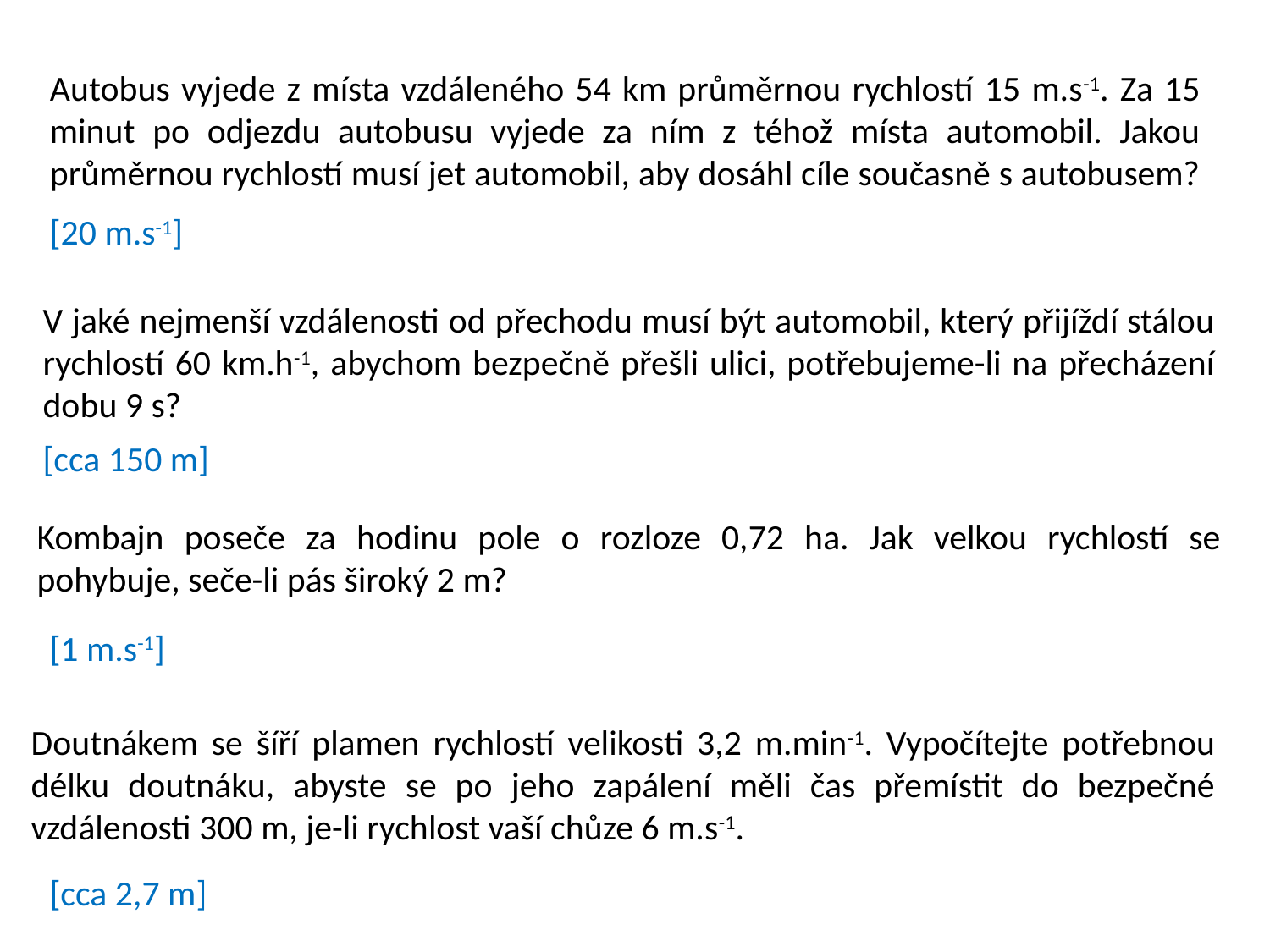

Autobus vyjede z místa vzdáleného 54 km průměrnou rychlostí 15 m.s-1. Za 15 minut po odjezdu autobusu vyjede za ním z téhož místa automobil. Jakou průměrnou rychlostí musí jet automobil, aby dosáhl cíle současně s autobusem?
[20 m.s-1]
V jaké nejmenší vzdálenosti od přechodu musí být automobil, který přijíždí stálou rychlostí 60 km.h-1, abychom bezpečně přešli ulici, potřebujeme-li na přecházení dobu 9 s?
[cca 150 m]
Kombajn poseče za hodinu pole o rozloze 0,72 ha. Jak velkou rychlostí se pohybuje, seče-li pás široký 2 m?
[1 m.s-1]
Doutnákem se šíří plamen rychlostí velikosti 3,2 m.min-1. Vypočítejte potřebnou délku doutnáku, abyste se po jeho zapálení měli čas přemístit do bezpečné vzdálenosti 300 m, je-li rychlost vaší chůze 6 m.s-1.
[cca 2,7 m]